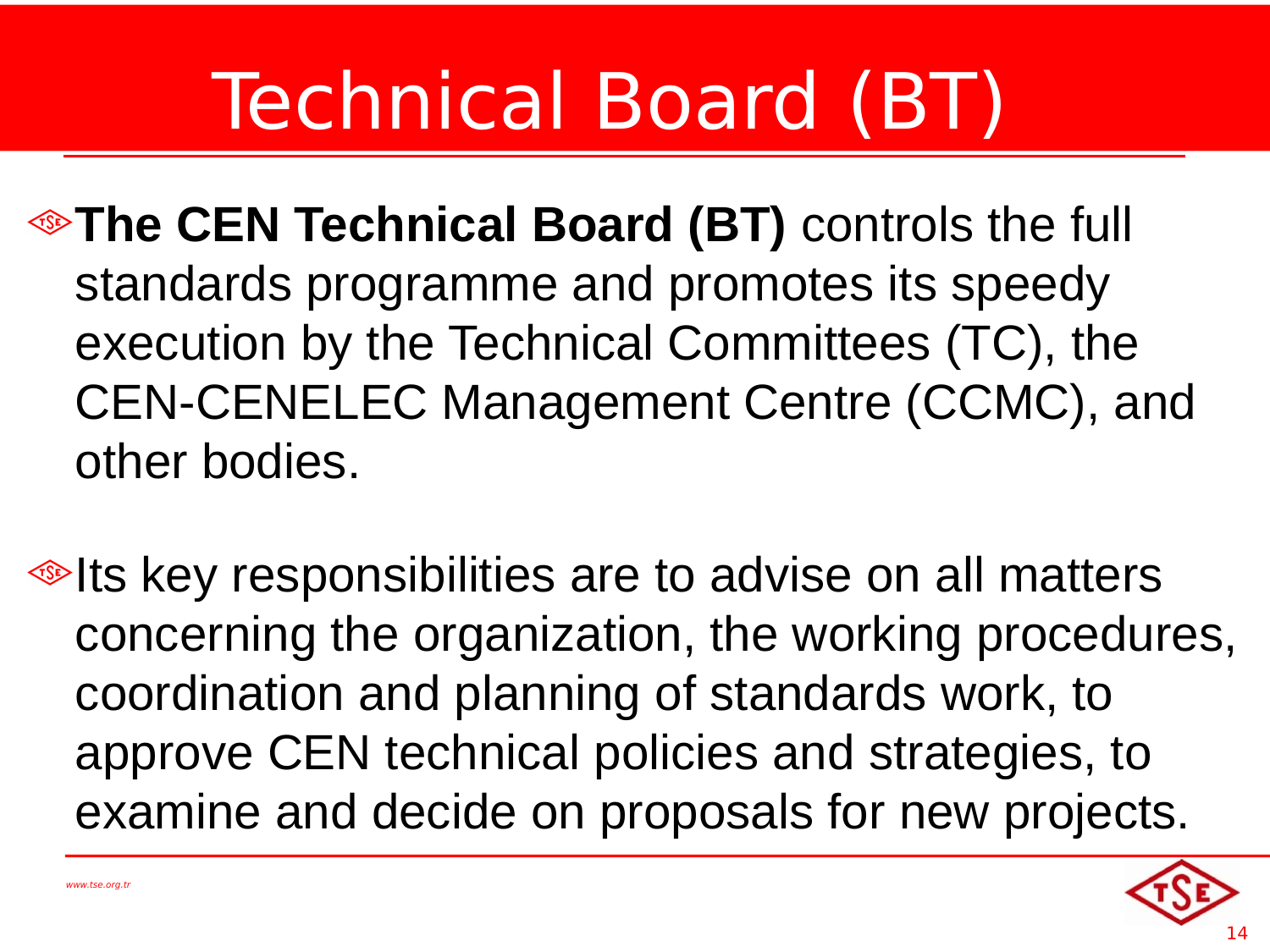

# Technical Board (BT)
The CEN Technical Board (BT) controls the full standards programme and promotes its speedy execution by the Technical Committees (TC), the CEN-CENELEC Management Centre (CCMC), and other bodies.

Its key responsibilities are to advise on all matters concerning the organization, the working procedures, coordination and planning of standards work, to approve CEN technical policies and strategies, to examine and decide on proposals for new projects.

www.tse.org.tr
14